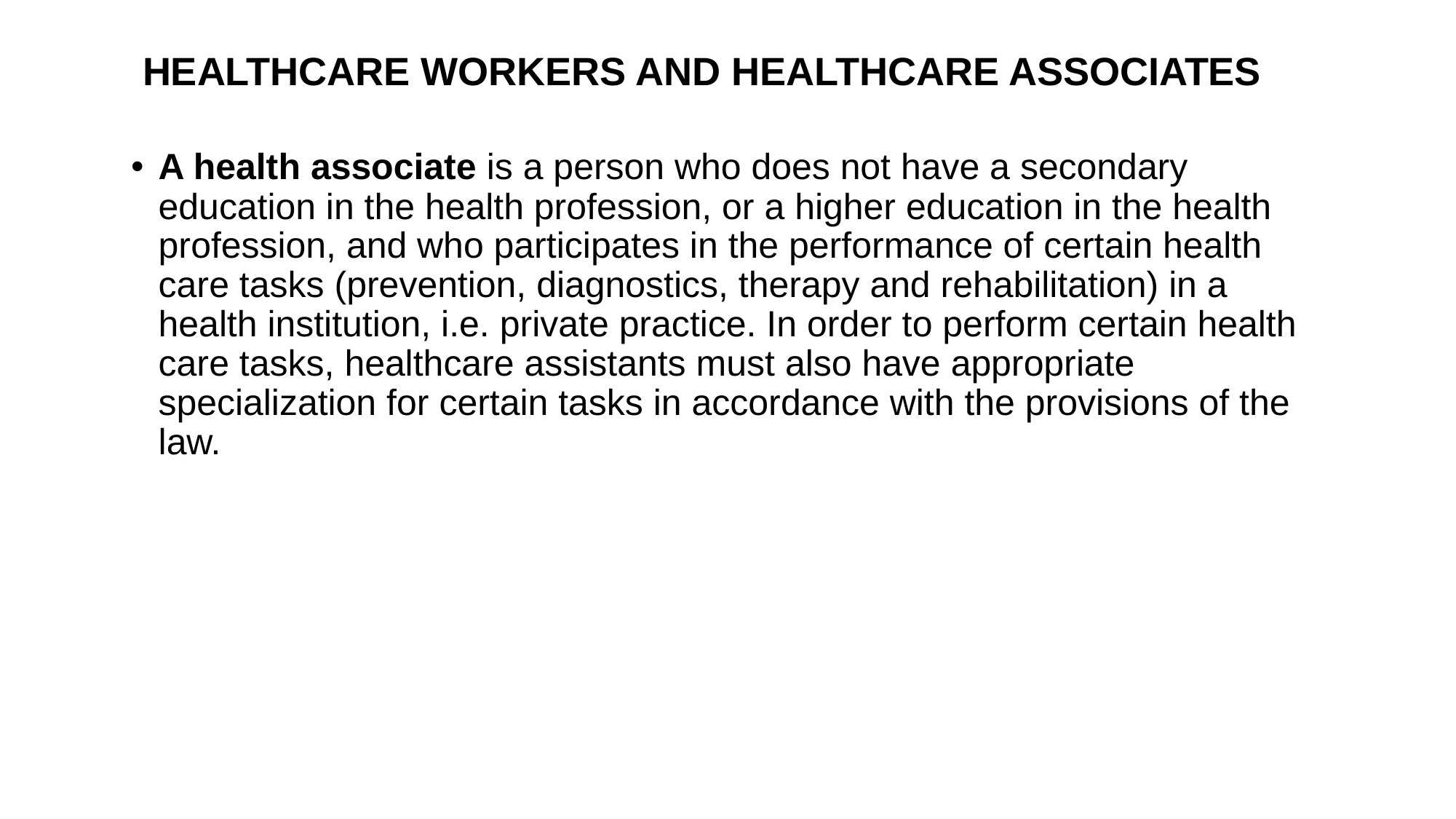

# HEALTHCARE WORKERS AND HEALTHCARE ASSOCIATES
A health associate is a person who does not have a secondary education in the health profession, or a higher education in the health profession, and who participates in the performance of certain health care tasks (prevention, diagnostics, therapy and rehabilitation) in a health institution, i.e. private practice. In order to perform certain health care tasks, healthcare assistants must also have appropriate specialization for certain tasks in accordance with the provisions of the law.